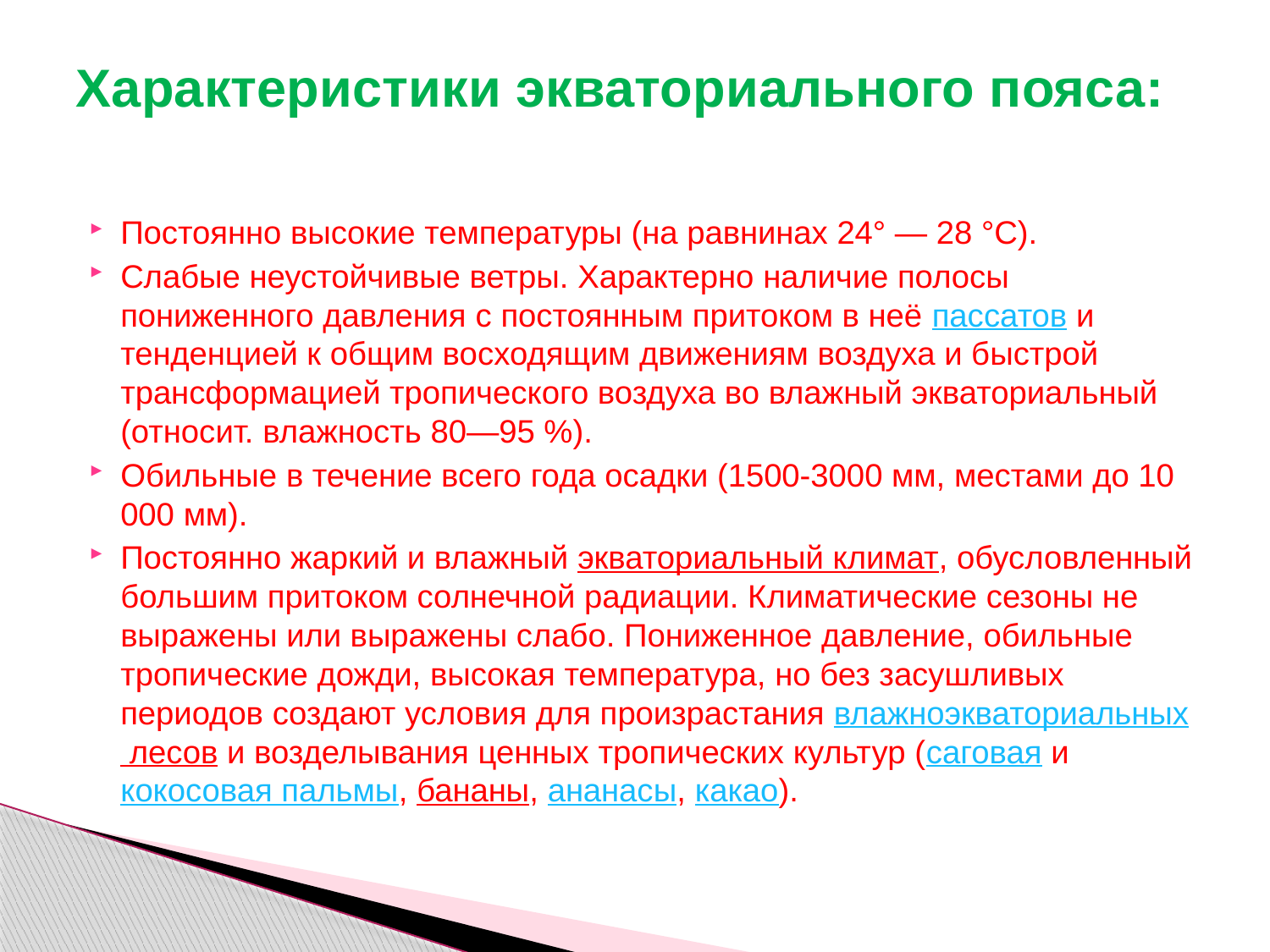

# Характеристики экваториального пояса:
Постоянно высокие температуры (на равнинах 24° — 28 °C).
Слабые неустойчивые ветры. Характерно наличие полосы пониженного давления с постоянным притоком в неё пассатов и тенденцией к общим восходящим движениям воздуха и быстрой трансформацией тропического воздуха во влажный экваториальный (относит. влажность 80—95 %).
Обильные в течение всего года осадки (1500-3000 мм, местами до 10 000 мм).
Постоянно жаркий и влажный экваториальный климат, обусловленный большим притоком солнечной радиации. Климатические сезоны не выражены или выражены слабо. Пониженное давление, обильные тропические дожди, высокая температура, но без засушливых периодов создают условия для произрастания влажноэкваториальных лесов и возделывания ценных тропических культур (саговая и кокосовая пальмы, бананы, ананасы, какао).